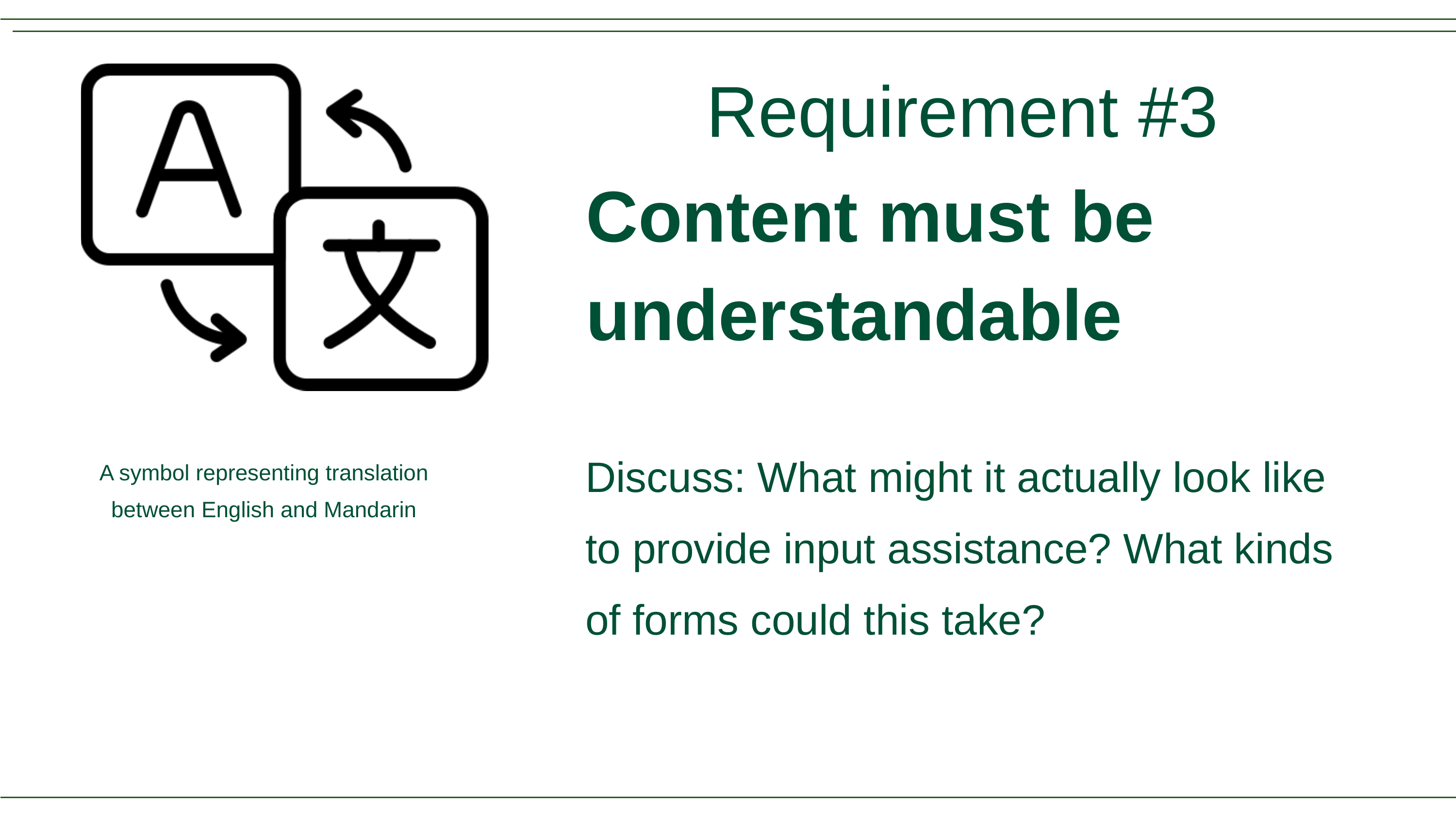

Requirement #3

Content must be understandable

Discuss: What might it actually look like to provide input assistance? What kinds of forms could this take?
A symbol representing translation between English and Mandarin